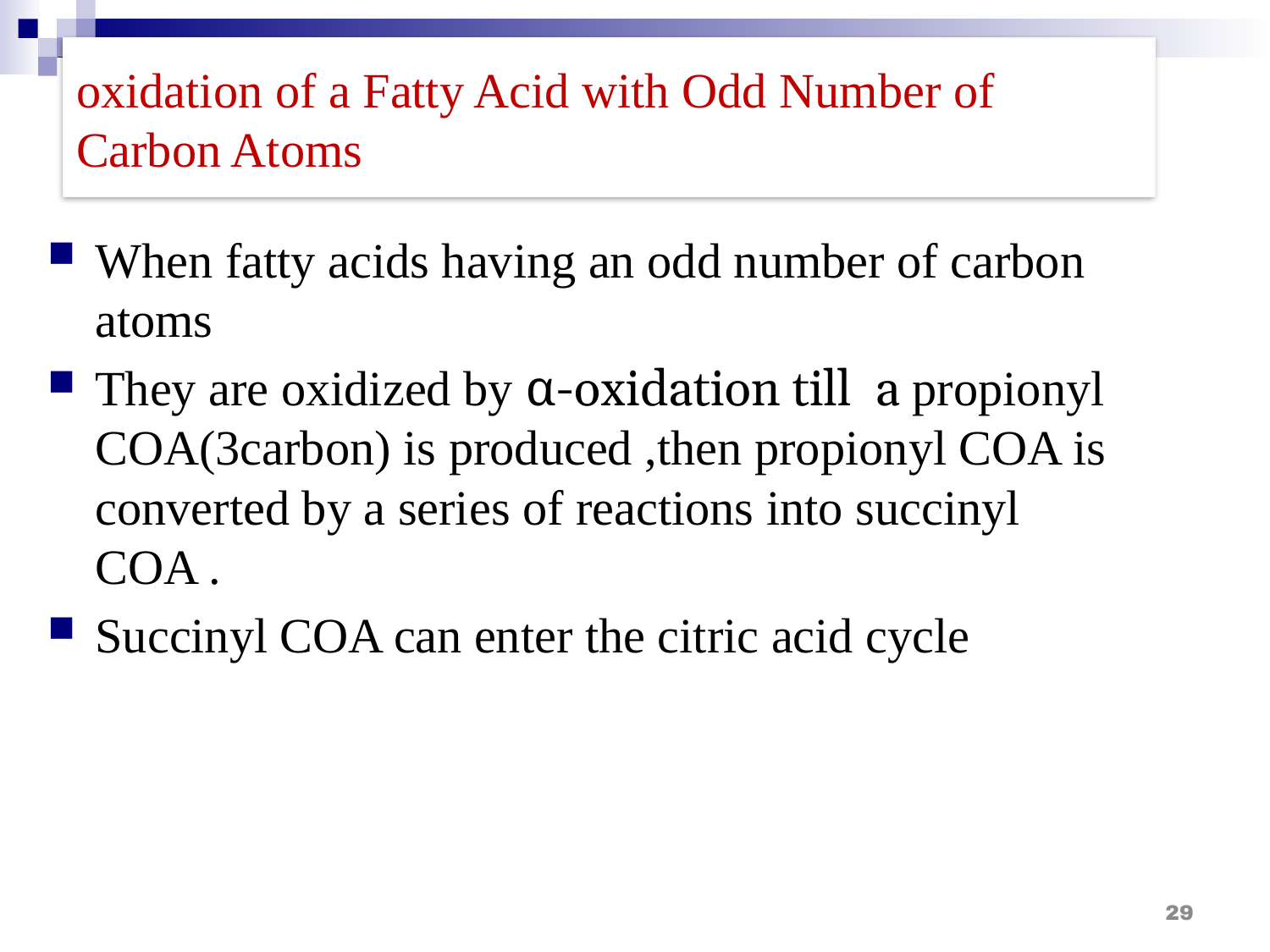

# oxidation of a Fatty Acid with Odd Number of Carbon Atoms
When fatty acids having an odd number of carbon atoms
They are oxidized by α-oxidation till  a propionyl COA(3carbon) is produced ,then propionyl COA is converted by a series of reactions into succinyl COA .
Succinyl COA can enter the citric acid cycle
29